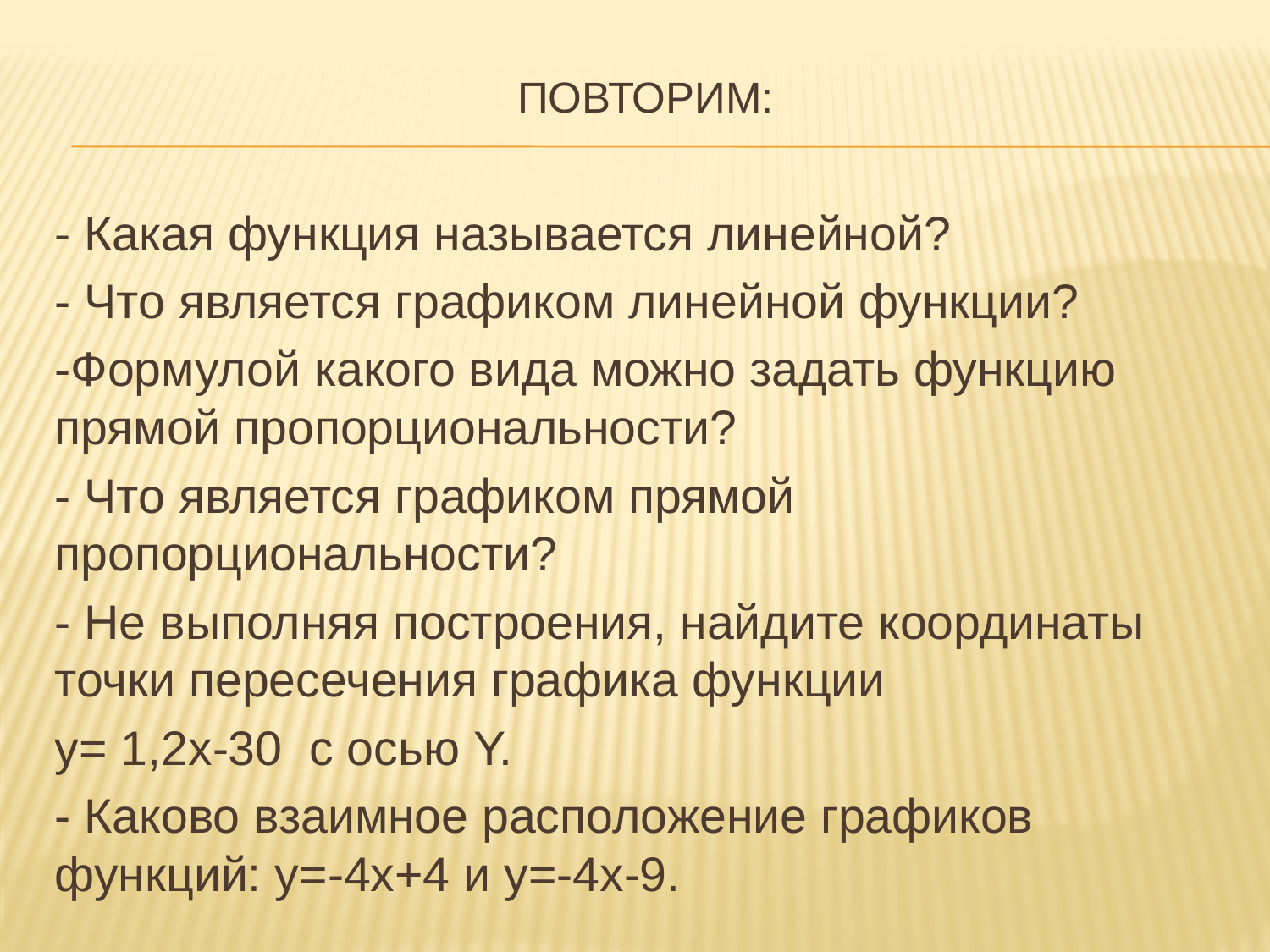

# Повторим:
- Какая функция называется линейной?
- Что является графиком линейной функции?
-Формулой какого вида можно задать функцию прямой пропорциональности?
- Что является графиком прямой пропорциональности?
- Не выполняя построения, найдите координаты точки пересечения графика функции
y= 1,2x-30  с осью Y.
- Каково взаимное расположение графиков функций: y=-4x+4 и y=-4x-9.